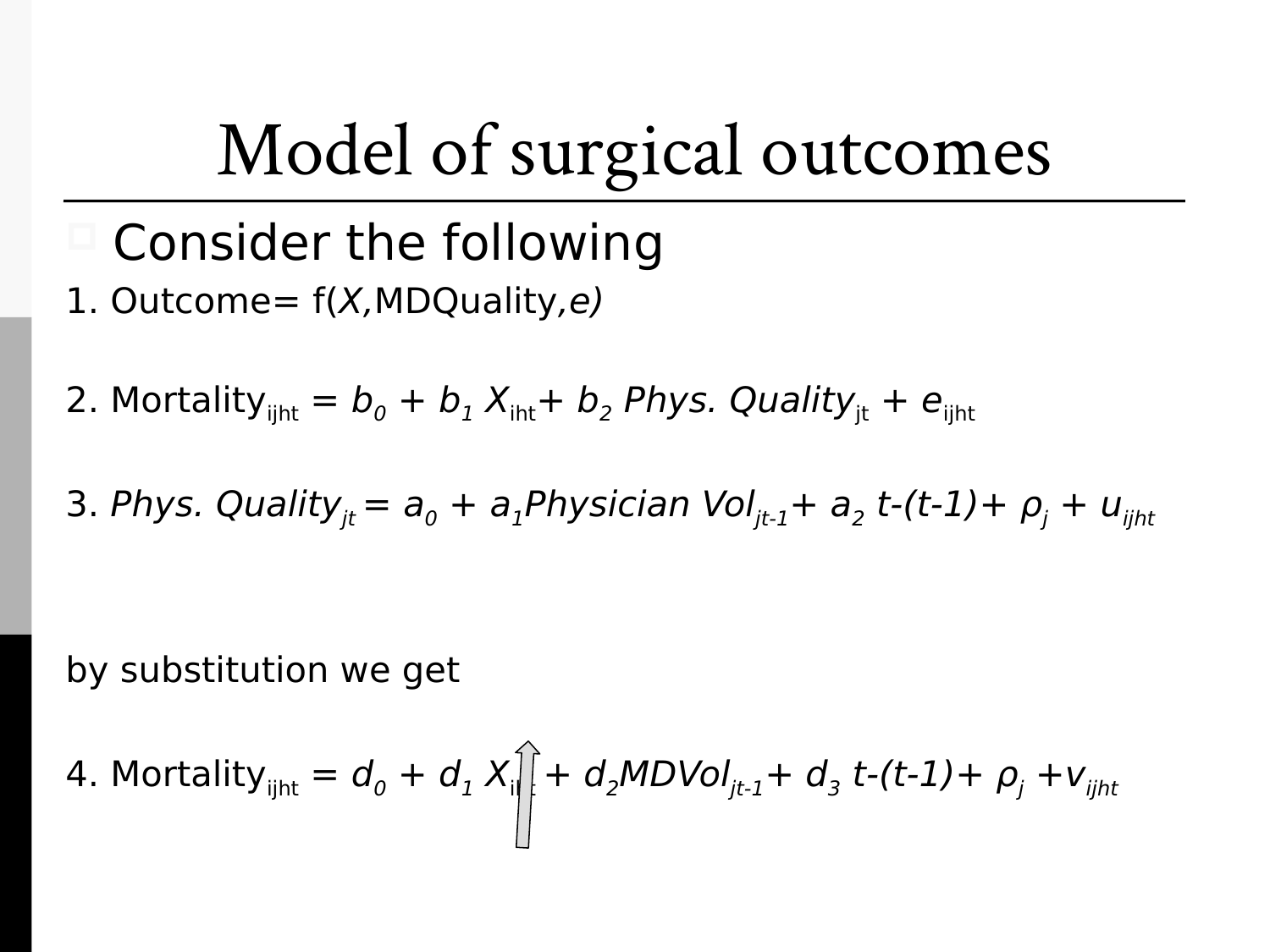

# Model of surgical outcomes
Consider the following
1. Outcome= f(X,MDQuality,e)

2. Mortalityijht = b0 + b1 Xiht+ b2 Phys. Qualityjt + eijht

3. Phys. Qualityjt = a0 + a1Physician Voljt-1+ a2 t-(t-1)+ ρj + uijht

by substitution we get

4. Mortalityijht = d0 + d1 Xiht + d2MDVoljt-1+ d3 t-(t-1)+ ρj +vijht

And there are, of course, always arguments about whether we have the salient parts of this included in these models.